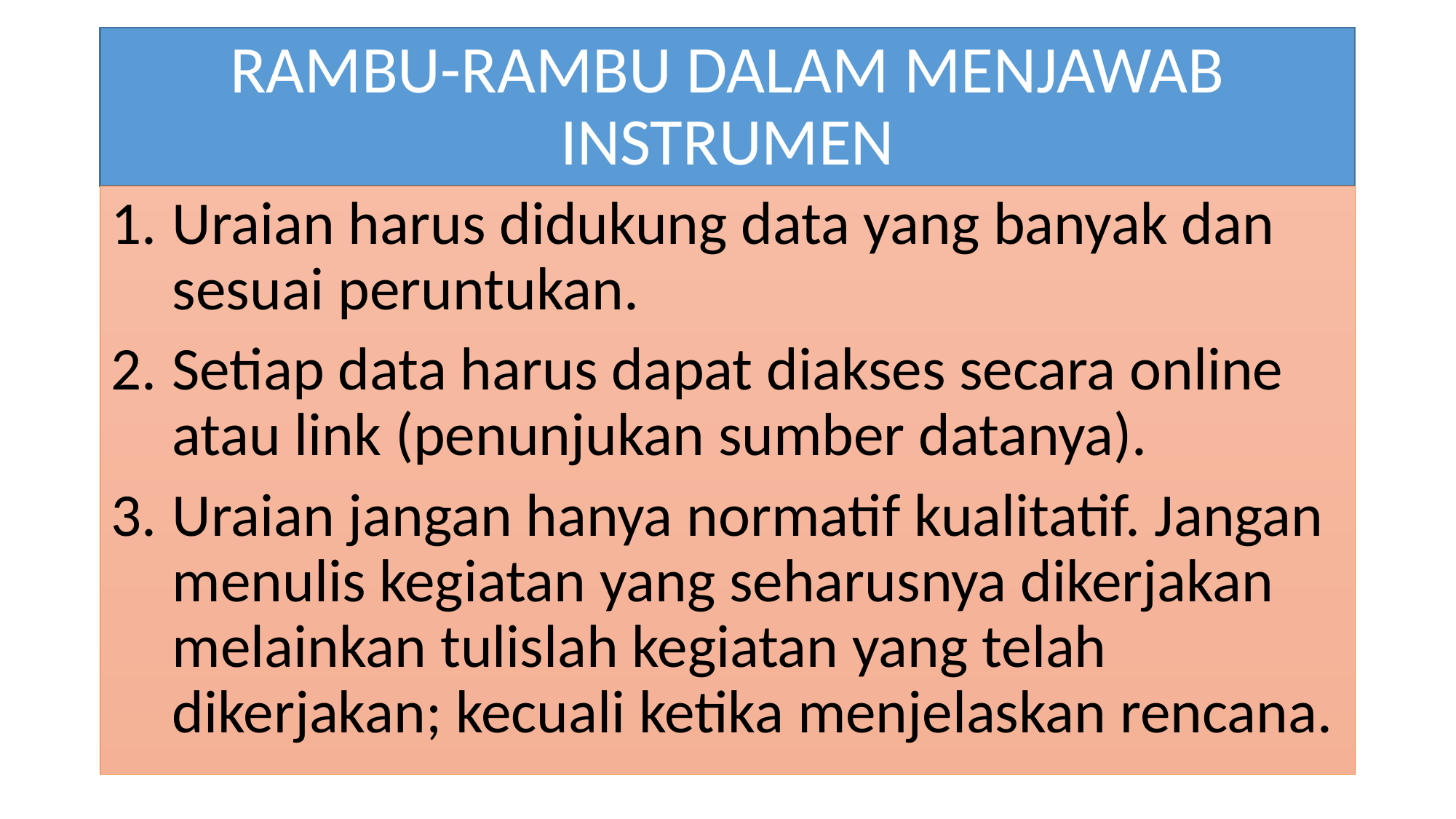

# RAMBU-RAMBU DALAM MENJAWAB INSTRUMEN
Uraian harus didukung data yang banyak dan sesuai peruntukan.
Setiap data harus dapat diakses secara online atau link (penunjukan sumber datanya).
Uraian jangan hanya normatif kualitatif. Jangan menulis kegiatan yang seharusnya dikerjakan melainkan tulislah kegiatan yang telah dikerjakan; kecuali ketika menjelaskan rencana.